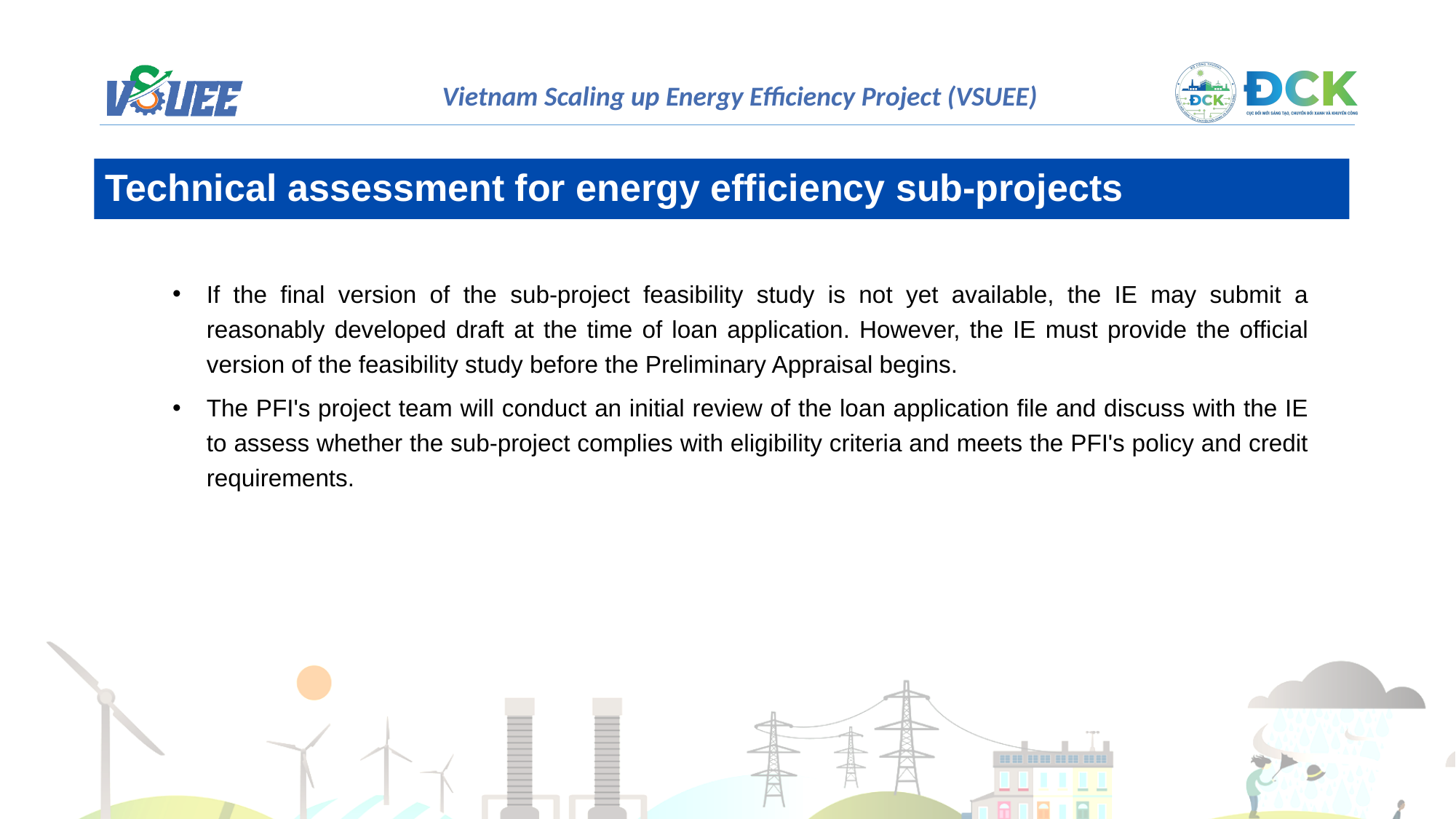

Technical assessment for energy efficiency sub-projects
If the final version of the sub-project feasibility study is not yet available, the IE may submit a reasonably developed draft at the time of loan application. However, the IE must provide the official version of the feasibility study before the Preliminary Appraisal begins.
The PFI's project team will conduct an initial review of the loan application file and discuss with the IE to assess whether the sub-project complies with eligibility criteria and meets the PFI's policy and credit requirements.